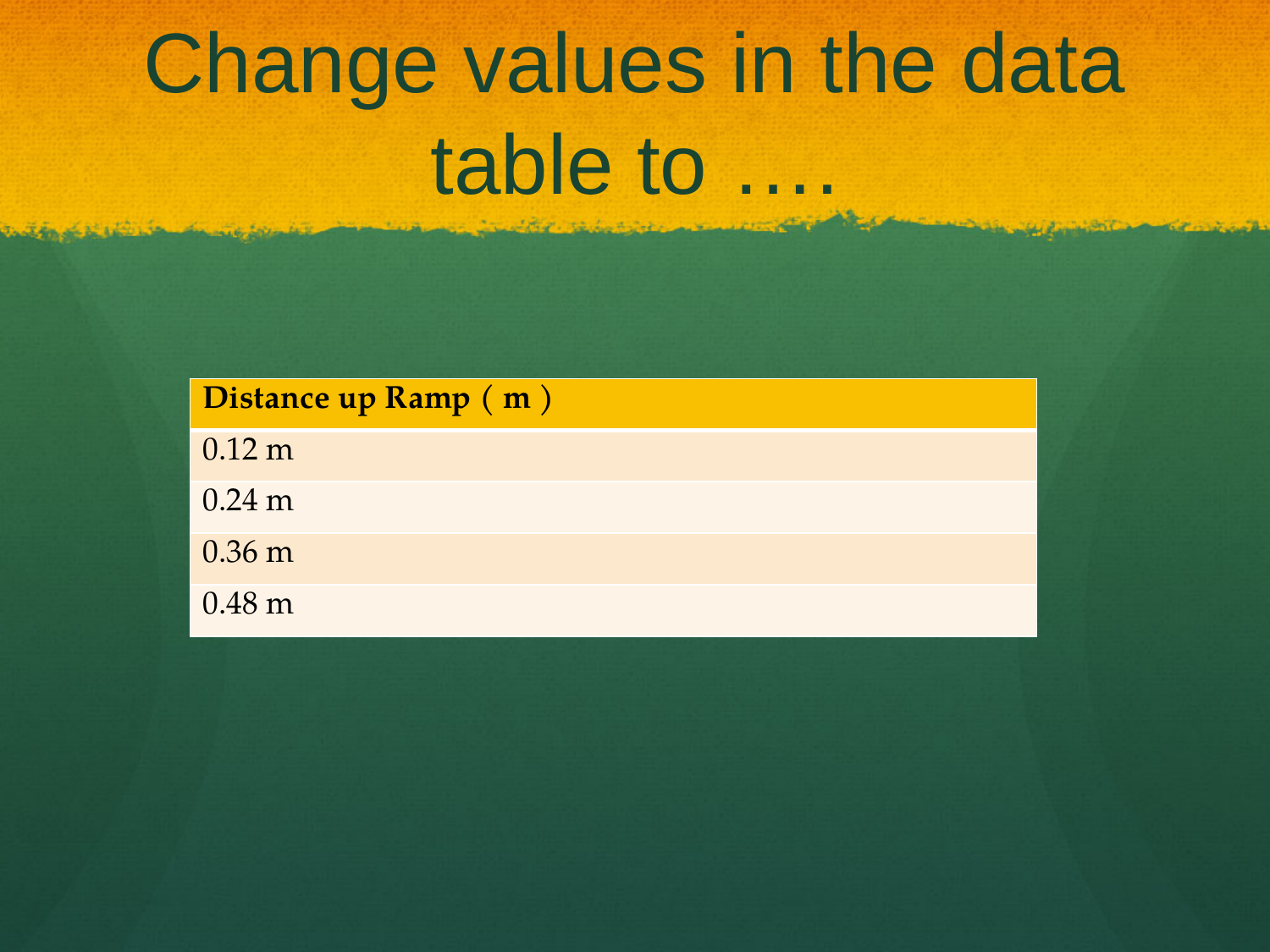

# Change values in the data table to ….
| Distance up Ramp ( m ) |
| --- |
| 0.12 m |
| 0.24 m |
| 0.36 m |
| 0.48 m |